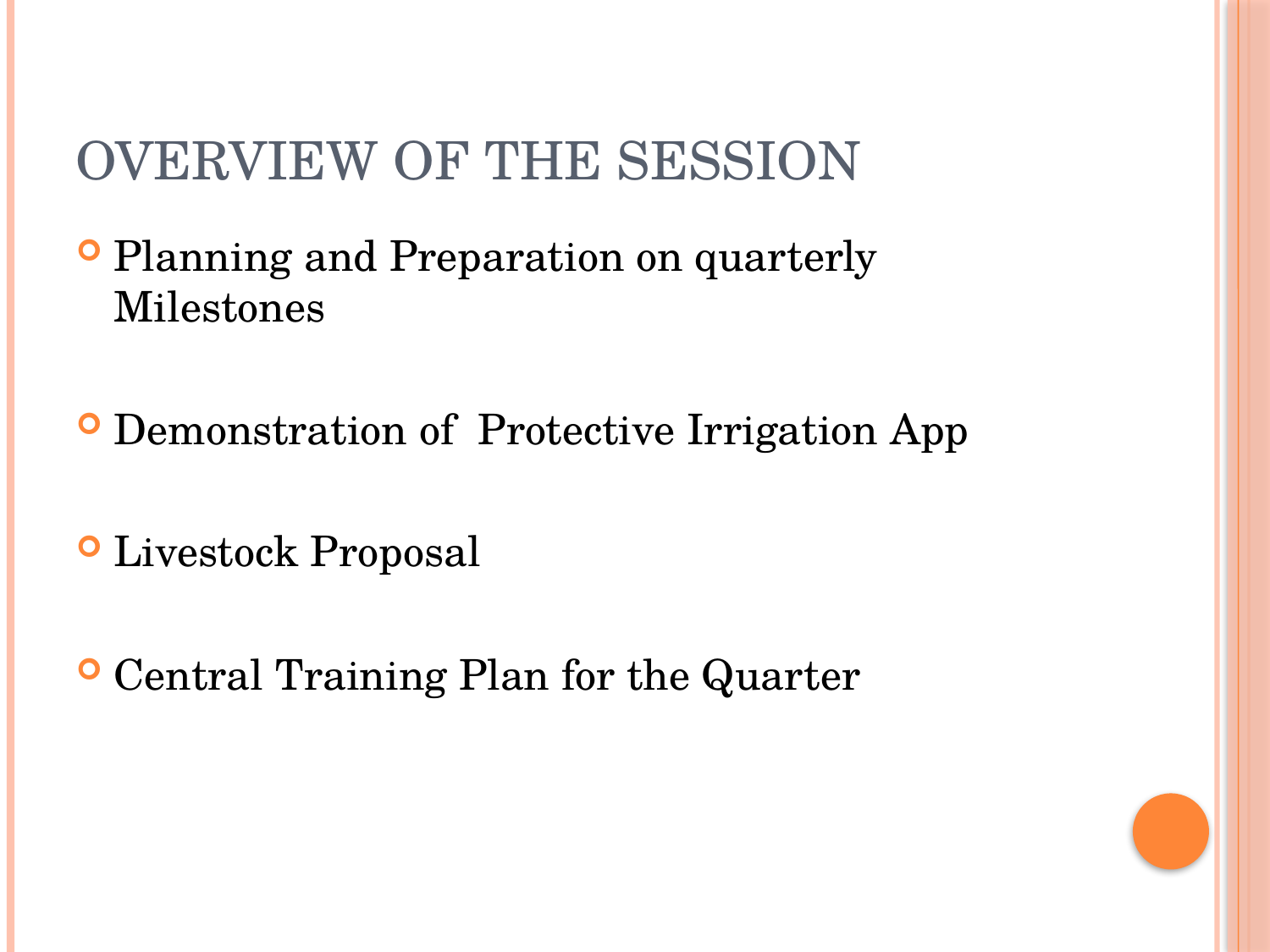

# Overview of the session
Planning and Preparation on quarterly Milestones

Demonstration of  Protective Irrigation App

Livestock Proposal

Central Training Plan for the Quarter